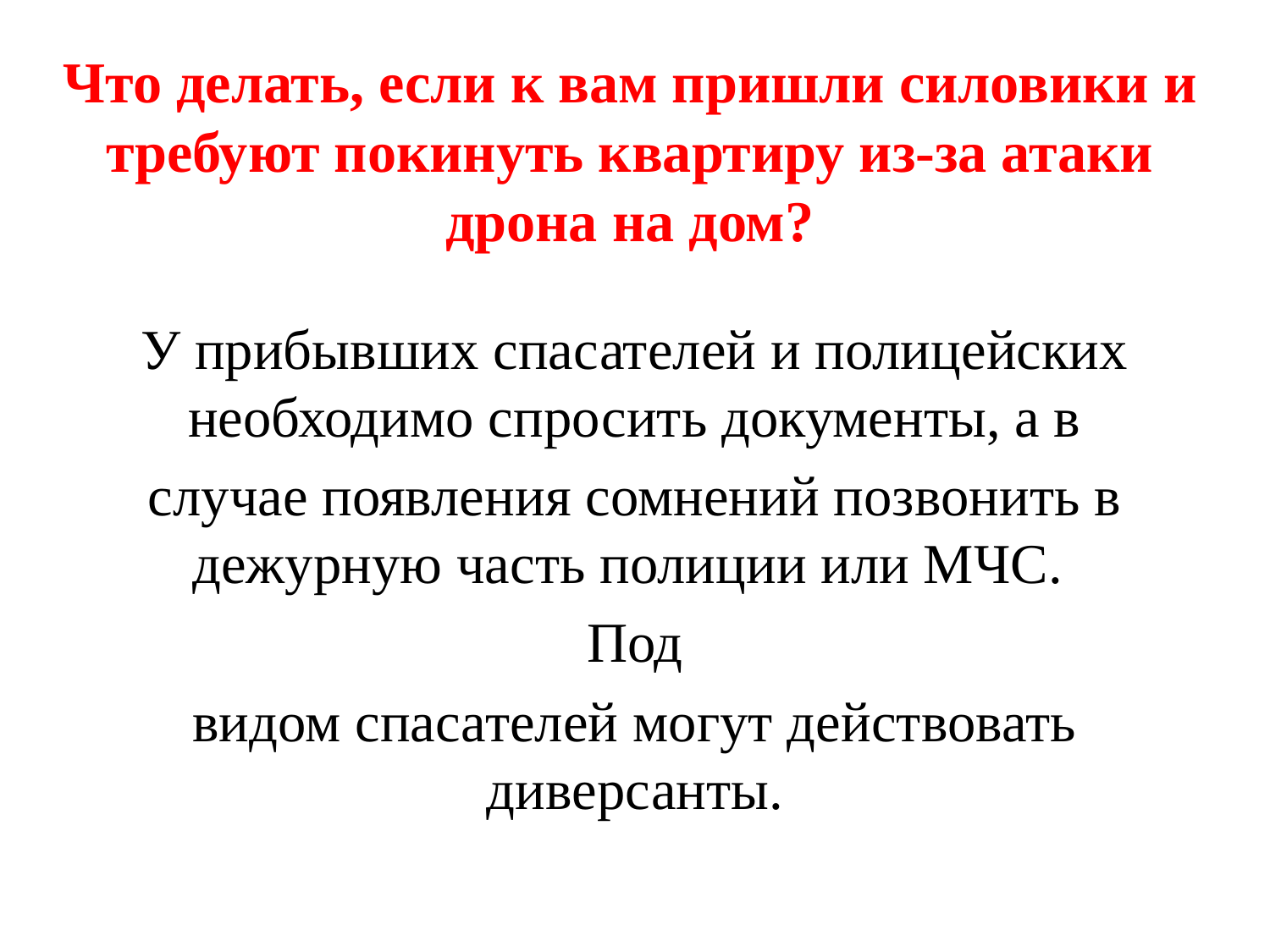

# Что делать, если к вам пришли силовики и требуют покинуть квартиру из-за атаки дрона на дом?
У прибывших спасателей и полицейских необходимо спросить документы, а в
случае появления сомнений позвонить в дежурную часть полиции или МЧС.
Под
видом спасателей могут действовать диверсанты.